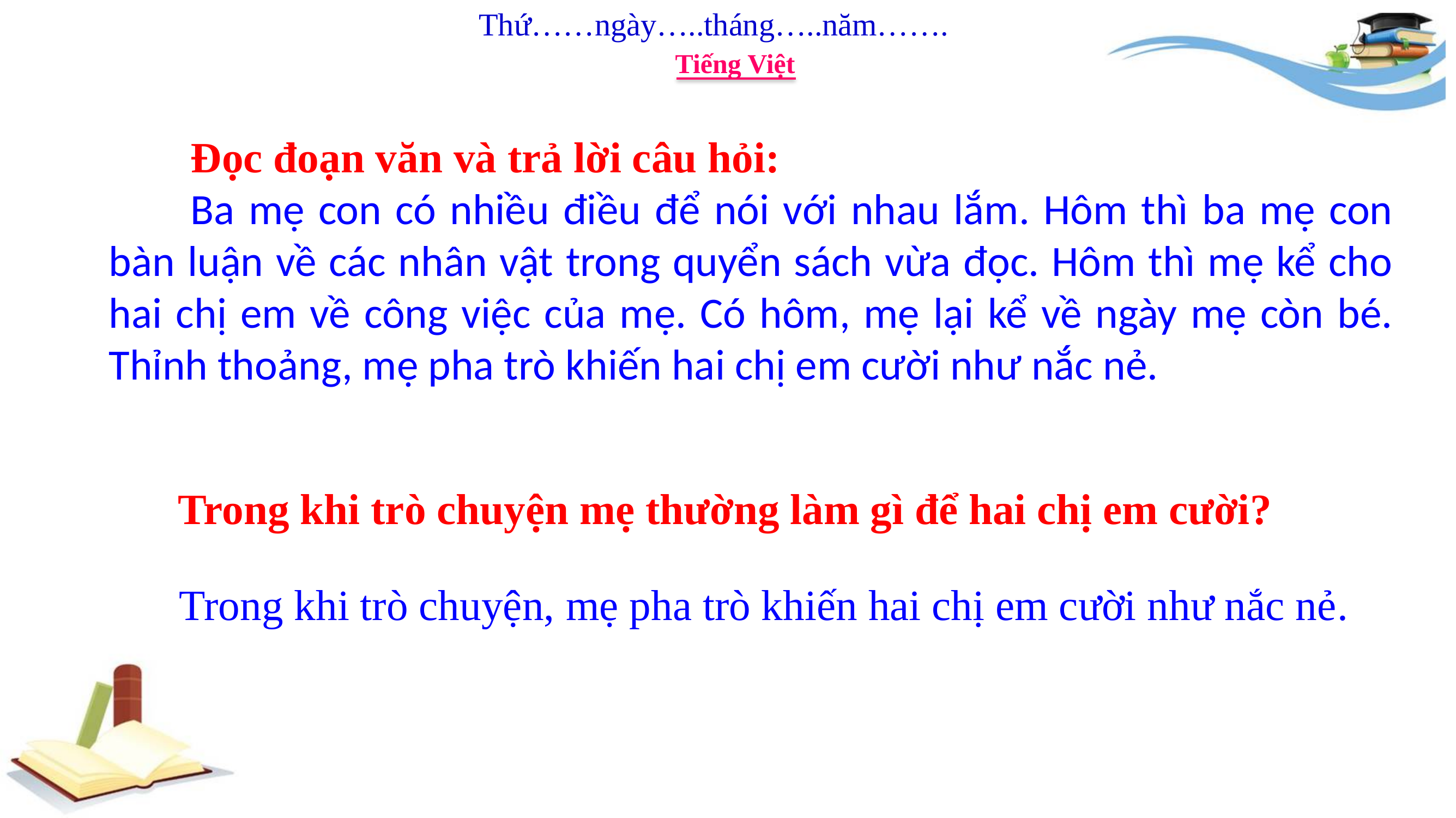

Thứ……ngày…..tháng…..năm…….
Tiếng Việt
Đọc đoạn văn và trả lời câu hỏi:
Ba mẹ con có nhiều điều để nói với nhau lắm. Hôm thì ba mẹ con bàn luận về các nhân vật trong quyển sách vừa đọc. Hôm thì mẹ kể cho hai chị em về công việc của mẹ. Có hôm, mẹ lại kể về ngày mẹ còn bé. Thỉnh thoảng, mẹ pha trò khiến hai chị em cười như nắc nẻ.
Trong khi trò chuyện mẹ thường làm gì để hai chị em cười?
Trong khi trò chuyện, mẹ pha trò khiến hai chị em cười như nắc nẻ.